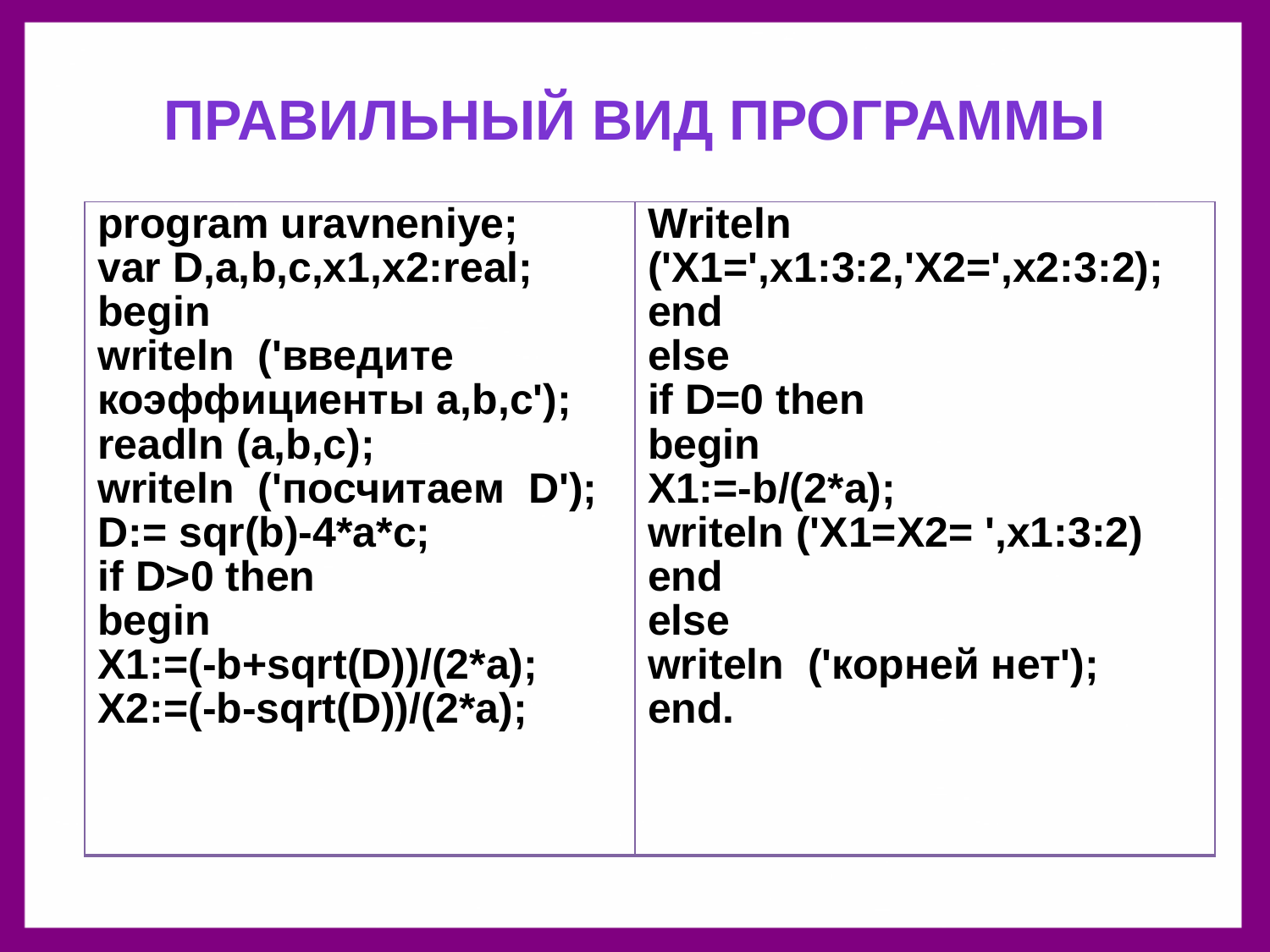

# Правильный вид программы
| program uravneniye; var D,a,b,c,x1,x2:real; begin writeln ('введите коэффициенты a,b,c'); readln (a,b,c); writeln ('посчитаем D'); D:= sqr(b)-4\*a\*c; if D>0 then begin X1:=(-b+sqrt(D))/(2\*a); X2:=(-b-sqrt(D))/(2\*a); | Writeln ('X1=',x1:3:2,'X2=',x2:3:2); end else if D=0 then begin X1:=-b/(2\*a); writeln ('X1=X2= ',x1:3:2) end else writeln ('корней нет'); end. |
| --- | --- |